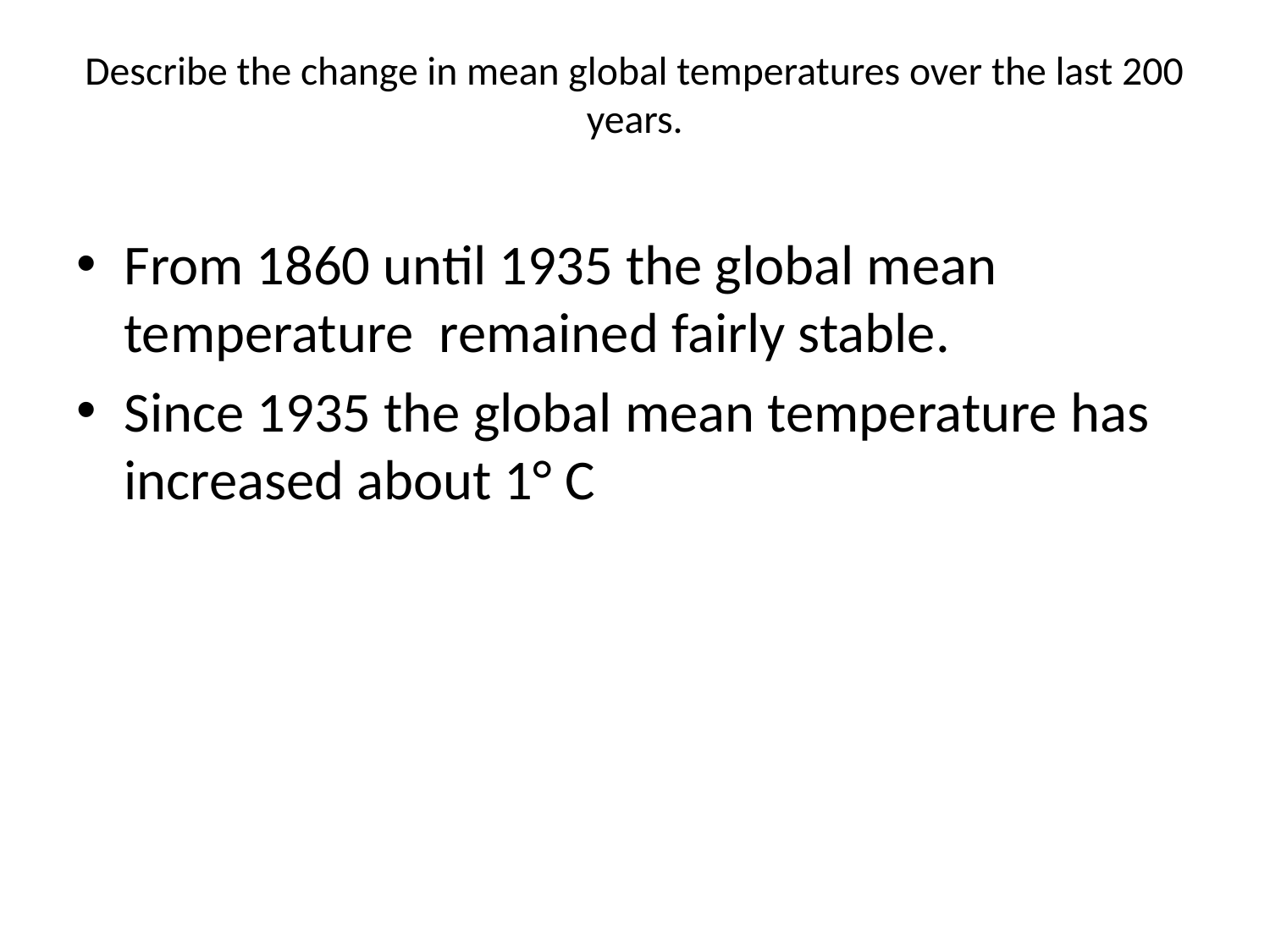

# Describe the change in mean global temperatures over the last 200 years.
From 1860 until 1935 the global mean temperature  remained fairly stable.
Since 1935 the global mean temperature has increased about 1° C